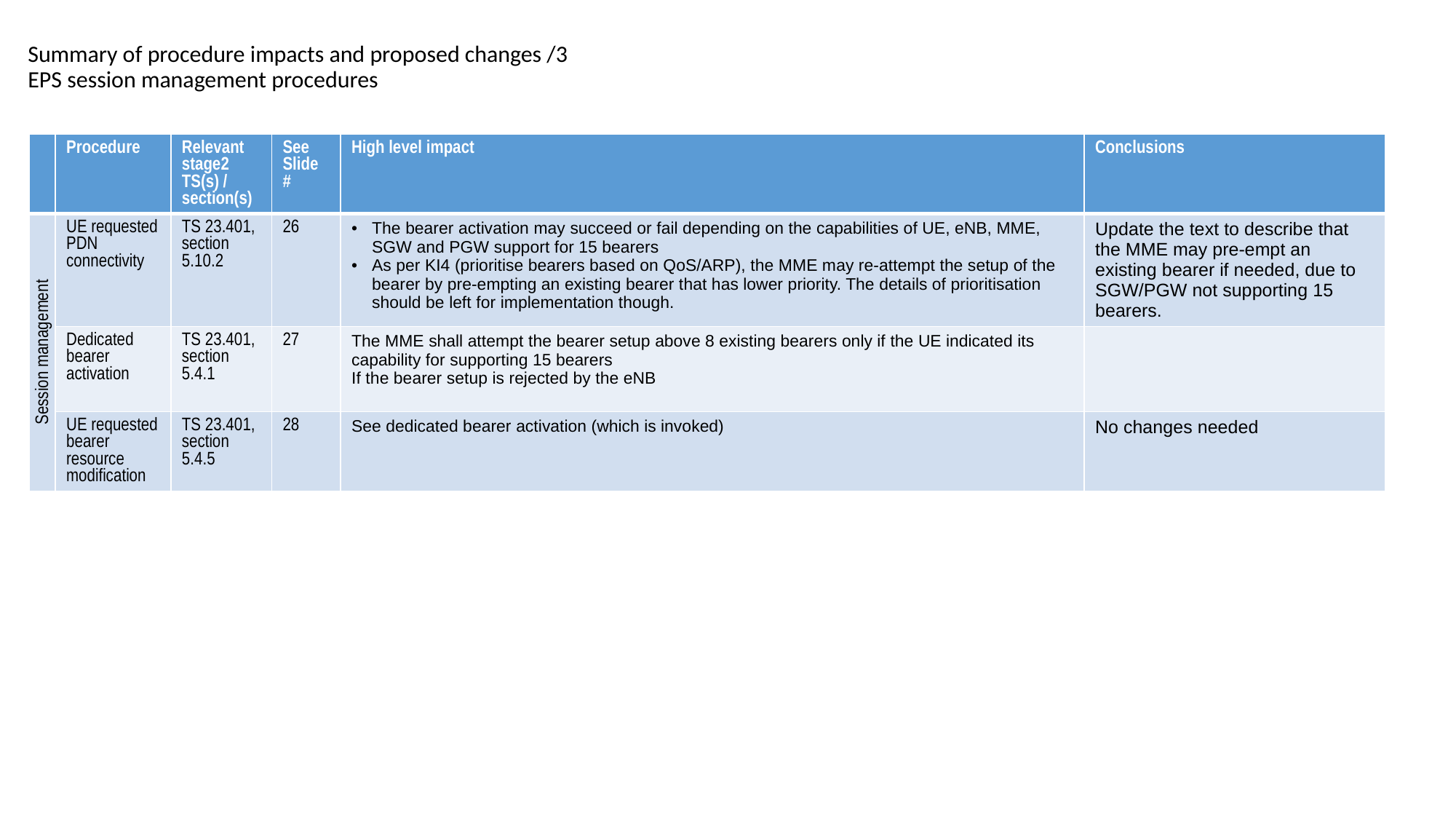

# Summary of procedure impacts and proposed changes /3 EPS session management procedures
|  | Procedure | Relevant stage2 TS(s) / section(s) | See Slide # | High level impact | Conclusions |
| --- | --- | --- | --- | --- | --- |
| Session management | UE requested PDN connectivity | TS 23.401, section 5.10.2 | 26 | The bearer activation may succeed or fail depending on the capabilities of UE, eNB, MME, SGW and PGW support for 15 bearers As per KI4 (prioritise bearers based on QoS/ARP), the MME may re-attempt the setup of the bearer by pre-empting an existing bearer that has lower priority. The details of prioritisation should be left for implementation though. | Update the text to describe that the MME may pre-empt an existing bearer if needed, due to SGW/PGW not supporting 15 bearers. |
|  | Dedicated bearer activation | TS 23.401, section 5.4.1 | 27 | The MME shall attempt the bearer setup above 8 existing bearers only if the UE indicated its capability for supporting 15 bearers If the bearer setup is rejected by the eNB |  |
|  | UE requested bearer resource modification | TS 23.401, section 5.4.5 | 28 | See dedicated bearer activation (which is invoked) | No changes needed |